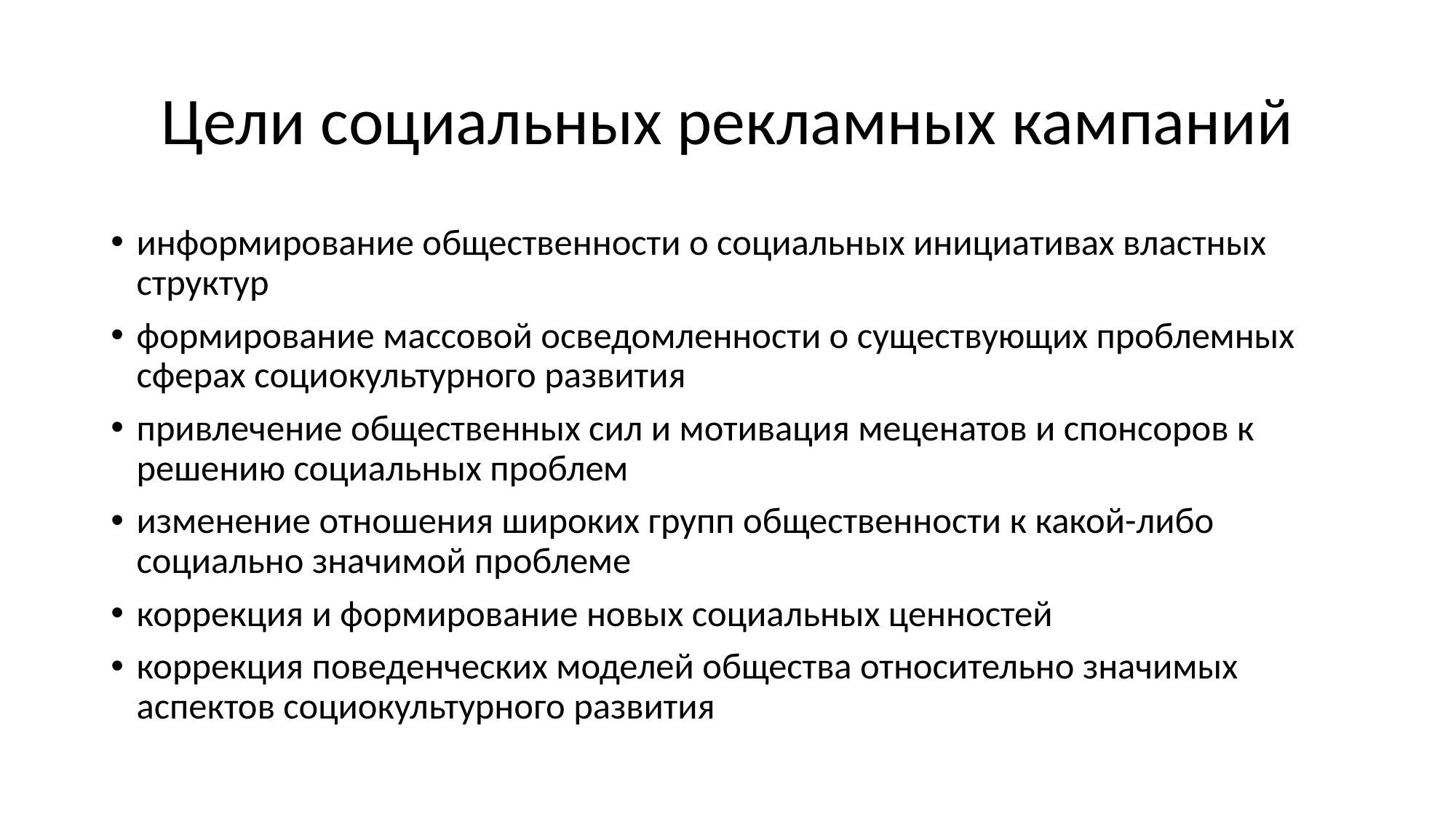

# Цели социальных рекламных кампаний
информирование общественности о социальных инициативах властных структур
формирование массовой осведомленности о существующих проблемных сферах социокультурного развития
привлечение общественных сил и мотивация меценатов и спонсоров к решению социальных проблем
изменение отношения широких групп общественности к какой-либо социально значимой проблеме
коррекция и формирование новых социальных ценностей
коррекция поведенческих моделей общества относительно значимых аспектов социокультурного развития